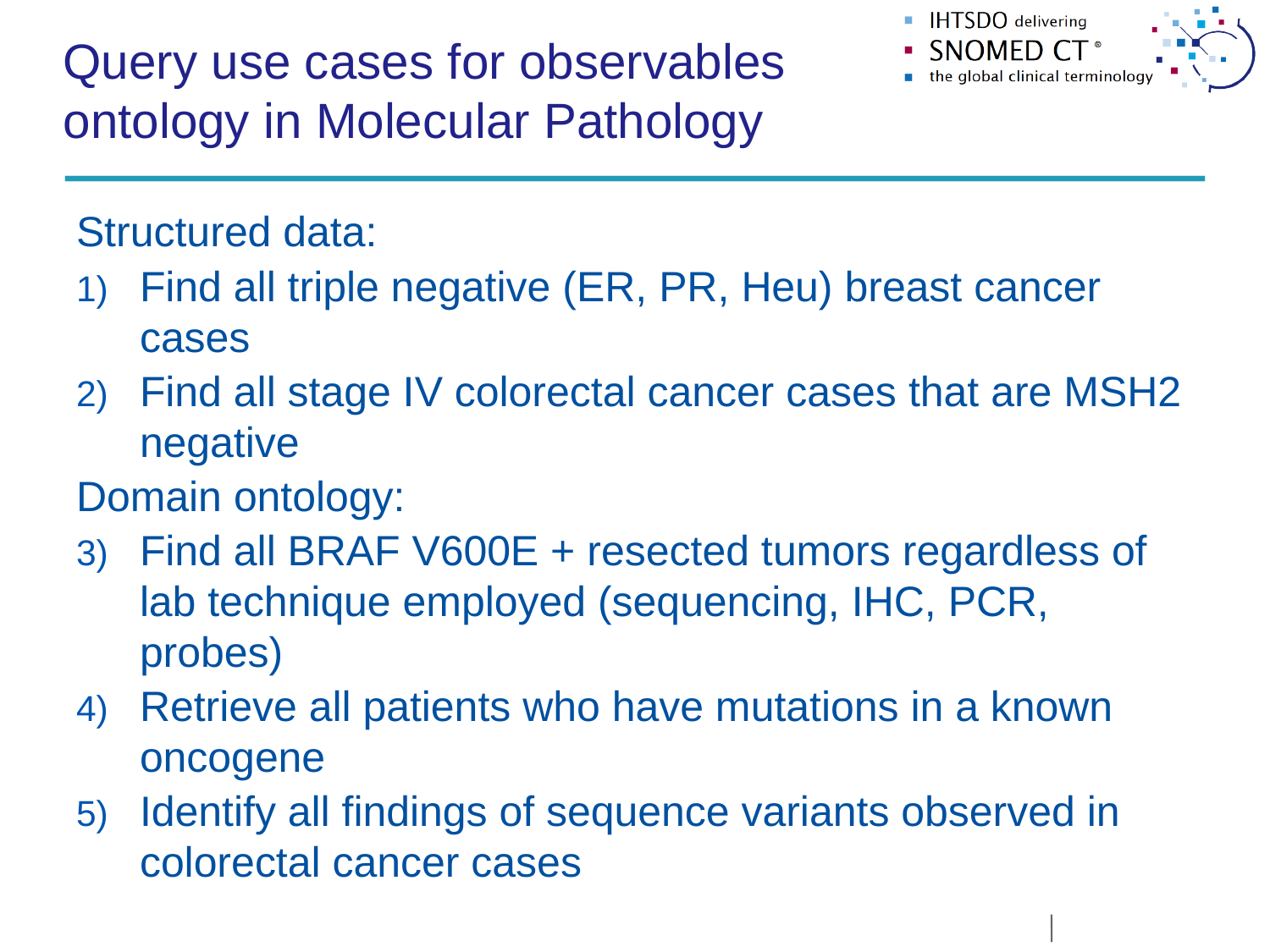

# Query use cases for observables ontology in Molecular Pathology
Structured data:
Find all triple negative (ER, PR, Heu) breast cancer cases
Find all stage IV colorectal cancer cases that are MSH2 negative
Domain ontology:
Find all BRAF V600E + resected tumors regardless of lab technique employed (sequencing, IHC, PCR, probes)
Retrieve all patients who have mutations in a known oncogene
Identify all findings of sequence variants observed in colorectal cancer cases